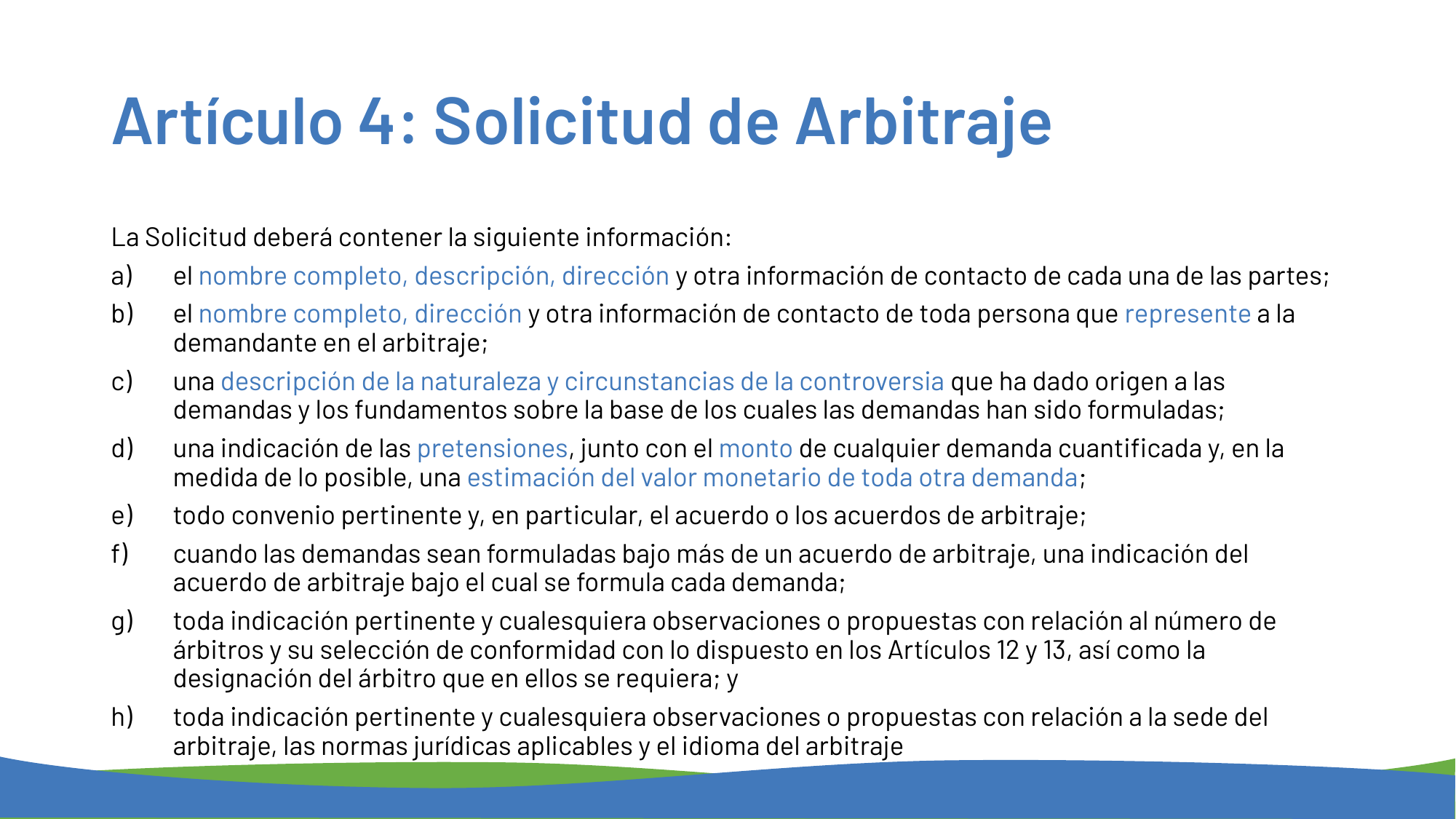

# Artículo 4: Solicitud de Arbitraje
La Solicitud deberá contener la siguiente información:
el nombre completo, descripción, dirección y otra información de contacto de cada una de las partes;
el nombre completo, dirección y otra información de contacto de toda persona que represente a la demandante en el arbitraje;
una descripción de la naturaleza y circunstancias de la controversia que ha dado origen a las demandas y los fundamentos sobre la base de los cuales las demandas han sido formuladas;
una indicación de las pretensiones, junto con el monto de cualquier demanda cuantificada y, en la medida de lo posible, una estimación del valor monetario de toda otra demanda;
todo convenio pertinente y, en particular, el acuerdo o los acuerdos de arbitraje;
cuando las demandas sean formuladas bajo más de un acuerdo de arbitraje, una indicación del acuerdo de arbitraje bajo el cual se formula cada demanda;
toda indicación pertinente y cualesquiera observaciones o propuestas con relación al número de árbitros y su selección de conformidad con lo dispuesto en los Artículos 12 y 13, así como la designación del árbitro que en ellos se requiera; y
toda indicación pertinente y cualesquiera observaciones o propuestas con relación a la sede del arbitraje, las normas jurídicas aplicables y el idioma del arbitraje